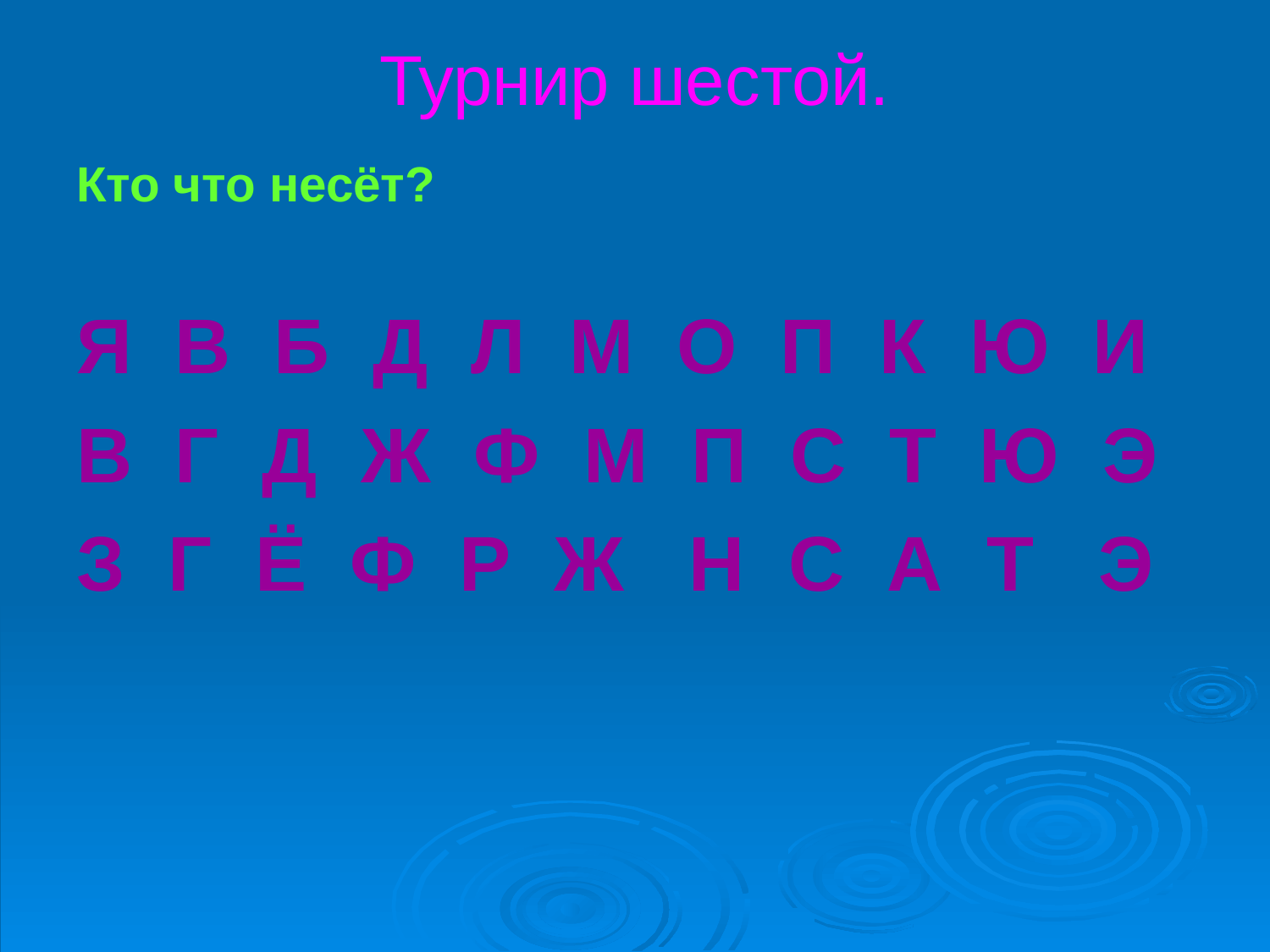

# Турнир шестой.
Кто что несёт?

Я  В  Б  Д  Л  М  О  П  К  Ю  И
В  Г  Д  Ж  Ф  М  П  С  Т  Ю  Э
З  Г  Ё  Ф  Р  Ж   Н  С  А  Т   Э